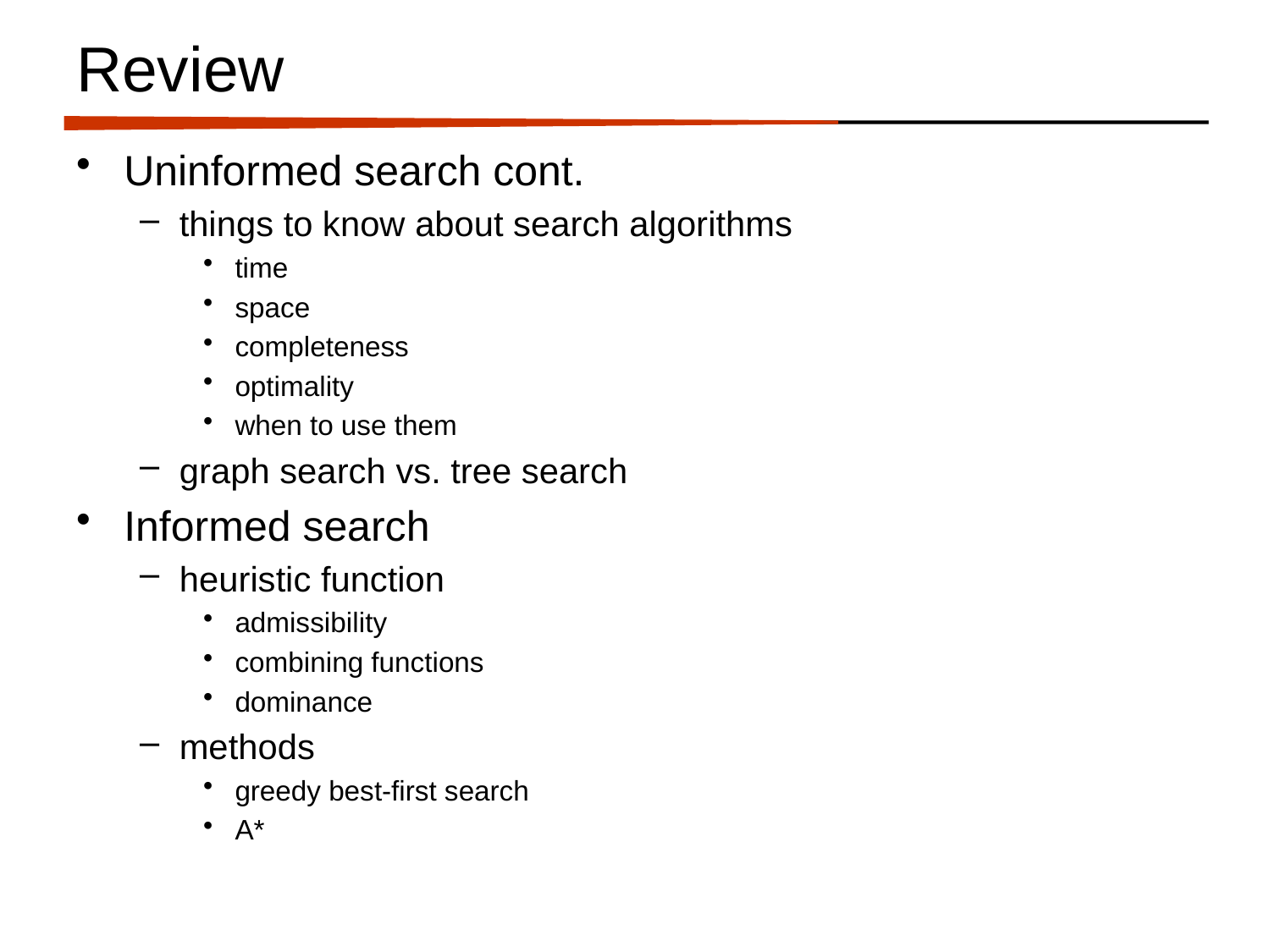

# Review
Uninformed search cont.
things to know about search algorithms
time
space
completeness
optimality
when to use them
graph search vs. tree search
Informed search
heuristic function
admissibility
combining functions
dominance
methods
greedy best-first search
A*